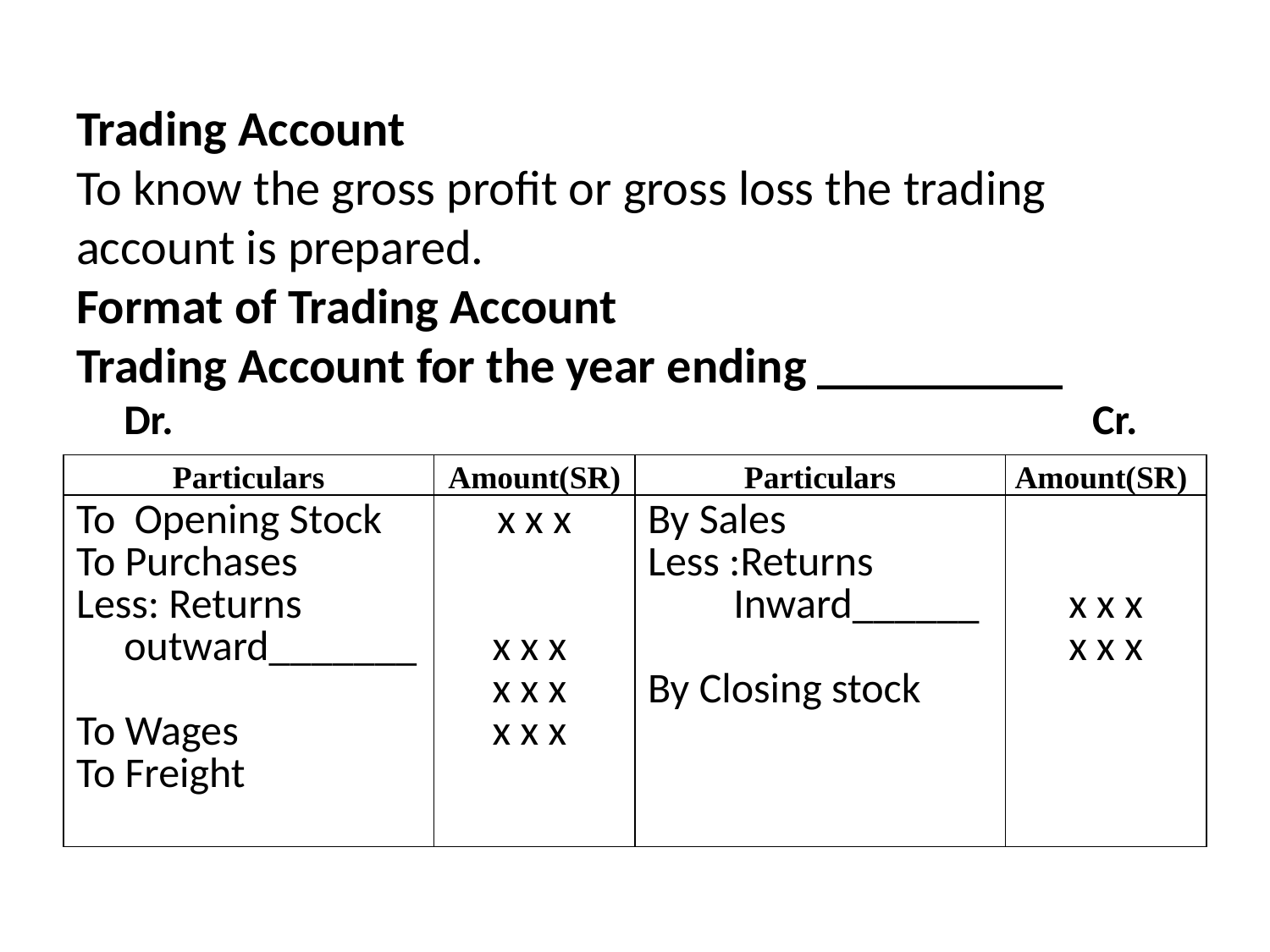

# Trading Account To know the gross profit or gross loss the trading account is prepared. Format of Trading Account Trading Account for the year ending __________ Dr.    							Cr.
| Particulars | Amount(SR) | Particulars | Amount(SR) |
| --- | --- | --- | --- |
| To Opening Stock To Purchases Less: Returns outward\_\_\_\_\_\_\_ To Wages To Freight | x x x     x x x x x x x x x | By Sales Less :Returns Inward\_\_\_\_\_\_ By Closing stock | x x x x x x |